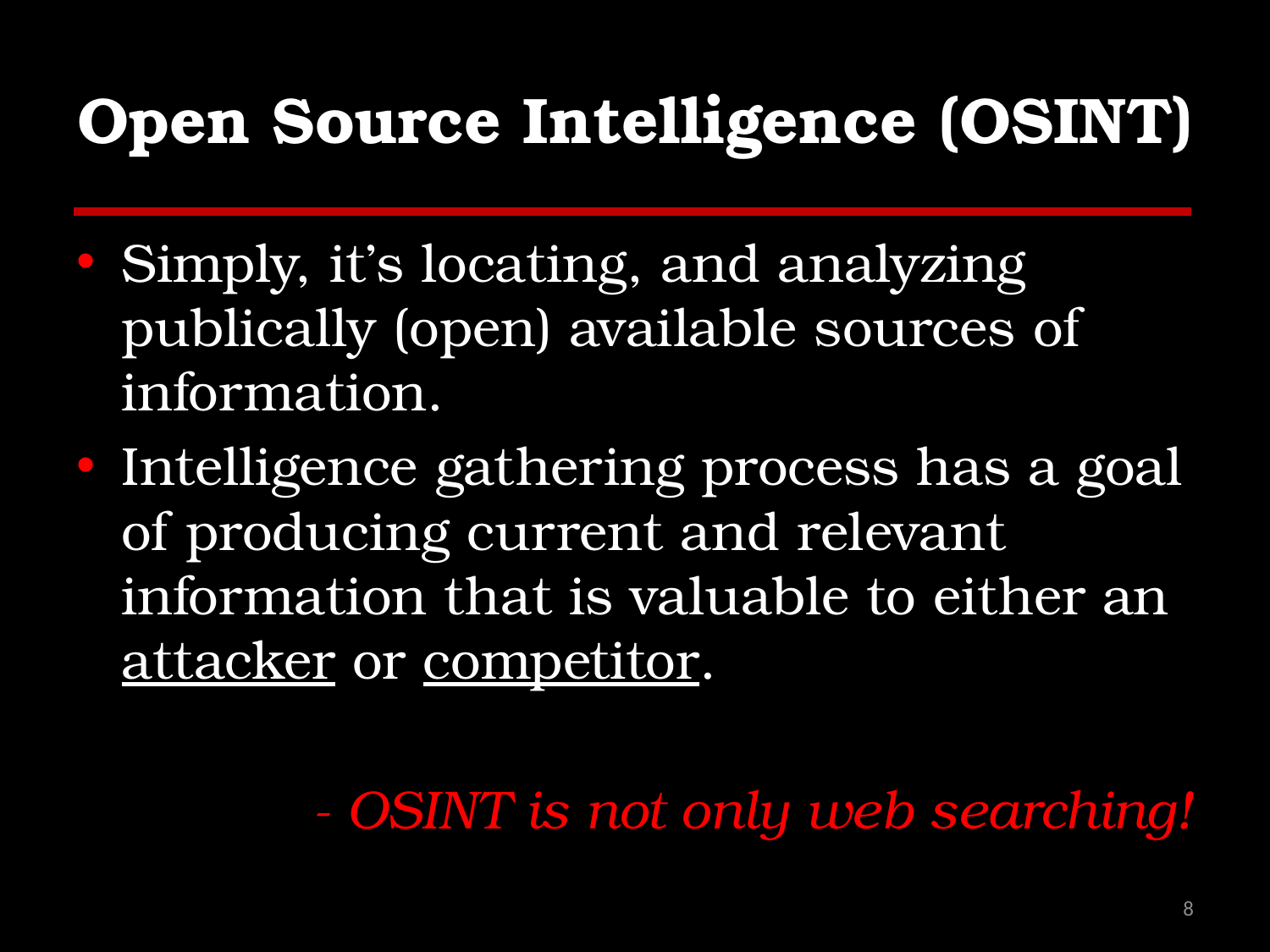

# Open Source Intelligence (OSINT)
Simply, it’s locating, and analyzing publically (open) available sources of information.
Intelligence gathering process has a goal of producing current and relevant information that is valuable to either an attacker or competitor.

- OSINT is not only web searching!
8